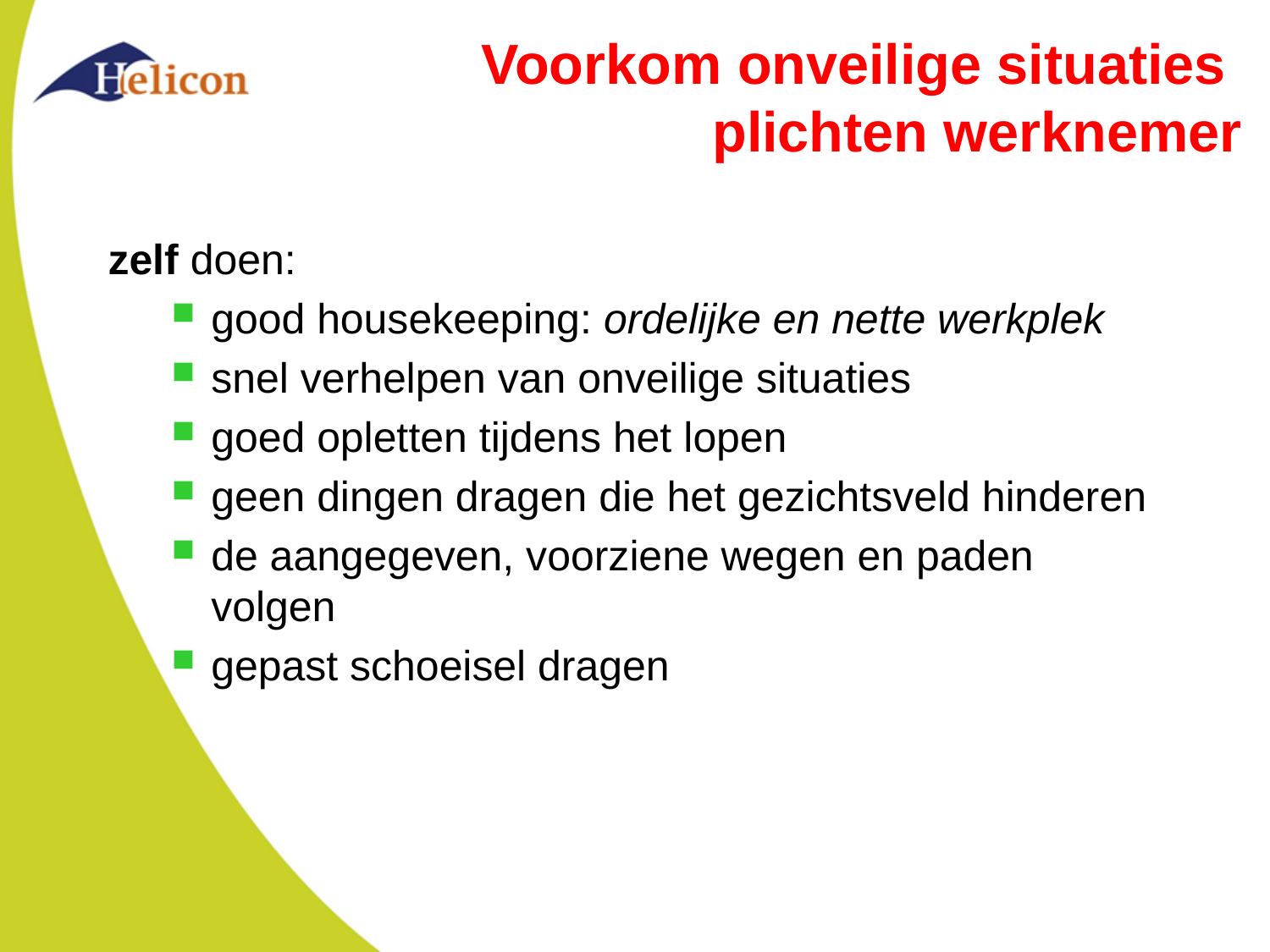

Voorkom onveilige situaties
plichten werknemer
zelf doen:
good housekeeping: ordelijke en nette werkplek
snel verhelpen van onveilige situaties
goed opletten tijdens het lopen
geen dingen dragen die het gezichtsveld hinderen
de aangegeven, voorziene wegen en paden     volgen
gepast schoeisel dragen